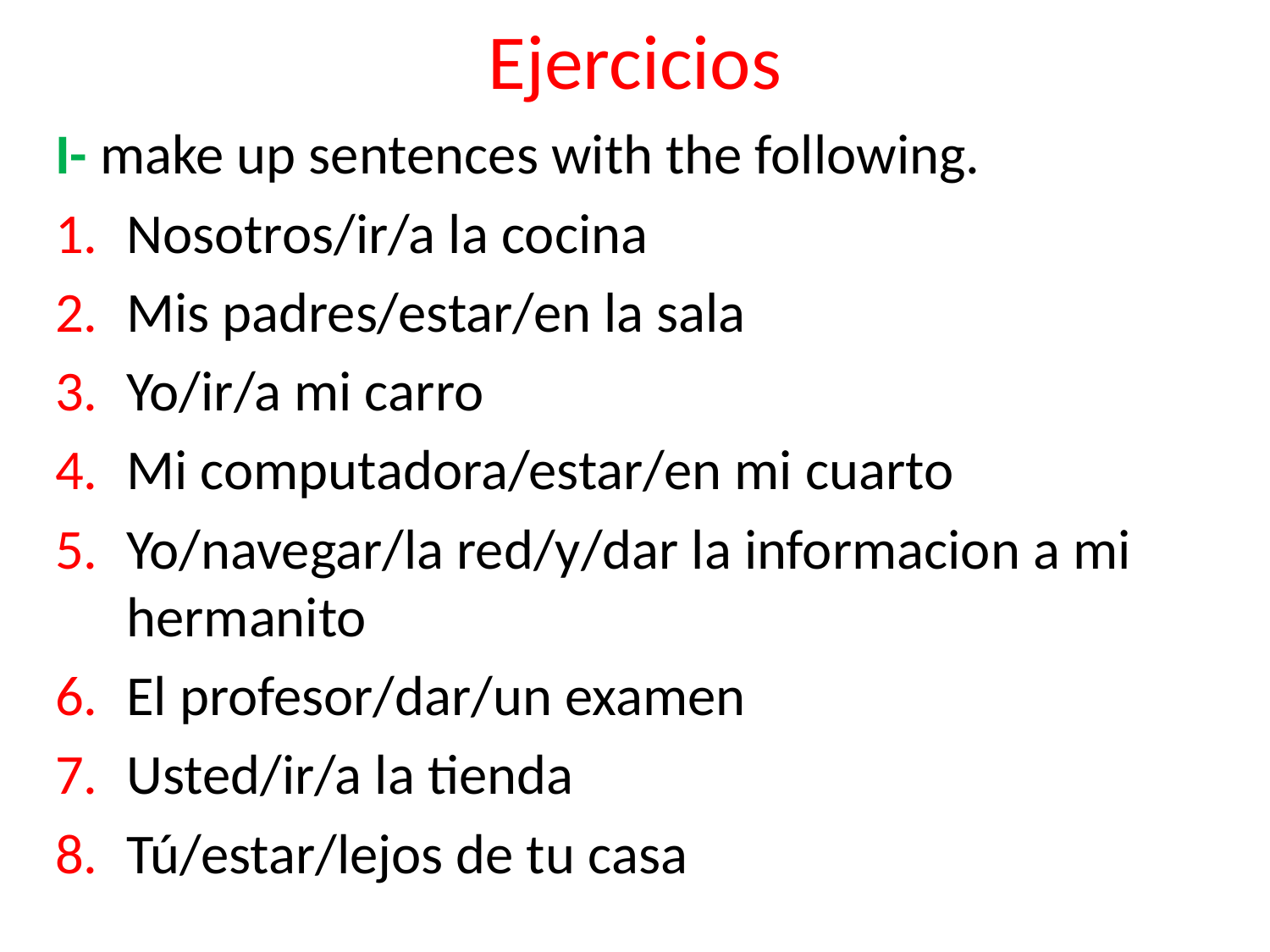

# Ejercicios
I- make up sentences with the following.
Nosotros/ir/a la cocina
Mis padres/estar/en la sala
Yo/ir/a mi carro
Mi computadora/estar/en mi cuarto
Yo/navegar/la red/y/dar la informacion a mi hermanito
El profesor/dar/un examen
Usted/ir/a la tienda
Tú/estar/lejos de tu casa